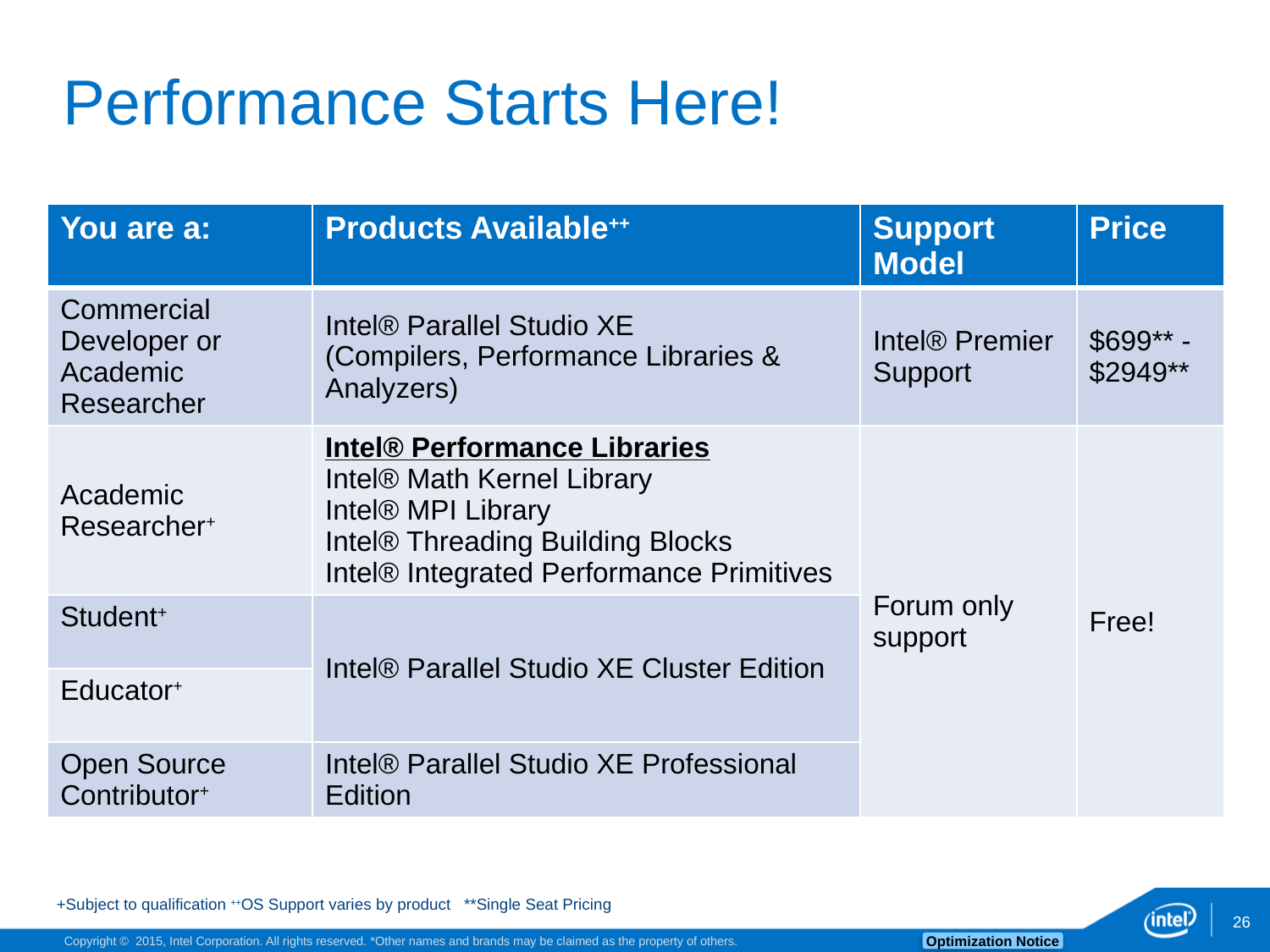

# Performance Starts Here!
| You are a: | Products Available++ | Support Model | Price |
| --- | --- | --- | --- |
| Commercial Developer or Academic Researcher | Intel® Parallel Studio XE (Compilers, Performance Libraries & Analyzers) | Intel® Premier Support | $699\*\* - $2949\*\* |
| Academic Researcher+ | Intel® Performance Libraries Intel® Math Kernel Library Intel® MPI Library Intel® Threading Building Blocks Intel® Integrated Performance Primitives | Forum only support | Free! |
| Student+ | Intel® Parallel Studio XE Cluster Edition |  |  |
| Educator+ |  |  |  |
| Open Source Contributor+ | Intel® Parallel Studio XE Professional Edition |  |  |
+Subject to qualification ++OS Support varies by product   **Single Seat Pricing
26